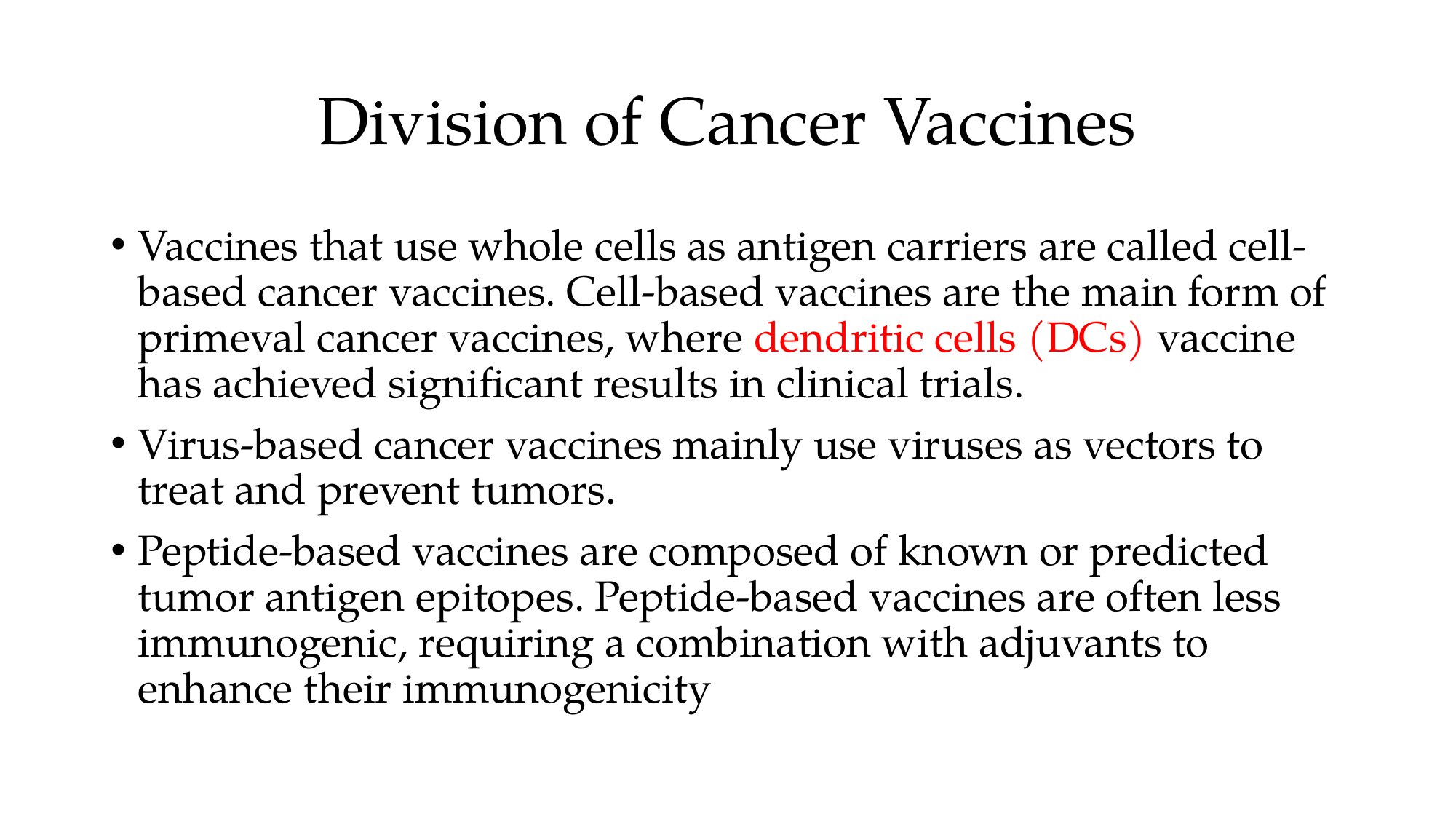

# Division of Cancer Vaccines
Vaccines that use whole cells as antigen carriers are called cell-based cancer vaccines. Cell-based vaccines are the main form of primeval cancer vaccines, where dendritic cells (DCs) vaccine has achieved significant results in clinical trials.
Virus-based cancer vaccines mainly use viruses as vectors to treat and prevent tumors.
Peptide-based vaccines are composed of known or predicted tumor antigen epitopes. Peptide-based vaccines are often less immunogenic, requiring a combination with adjuvants to enhance their immunogenicity